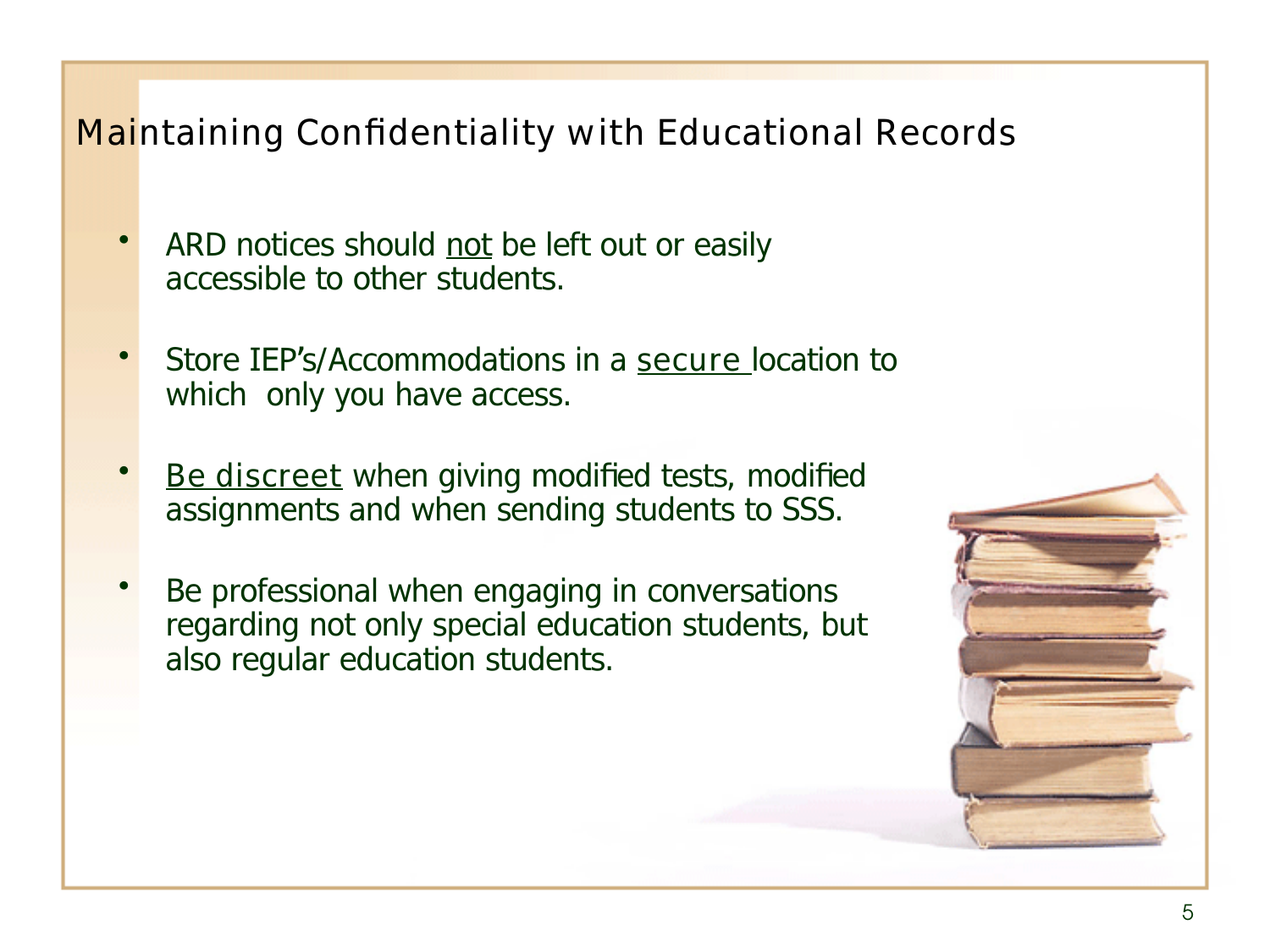

# Maintaining Confidentiality with Educational Records
ARD notices should not be left out or easily accessible to other students.

Store IEP’s/Accommodations in a secure location to which  only you have access.

Be discreet when giving modified tests, modified assignments and when sending students to SSS.

Be professional when engaging in conversations regarding not only special education students, but also regular education students.

5